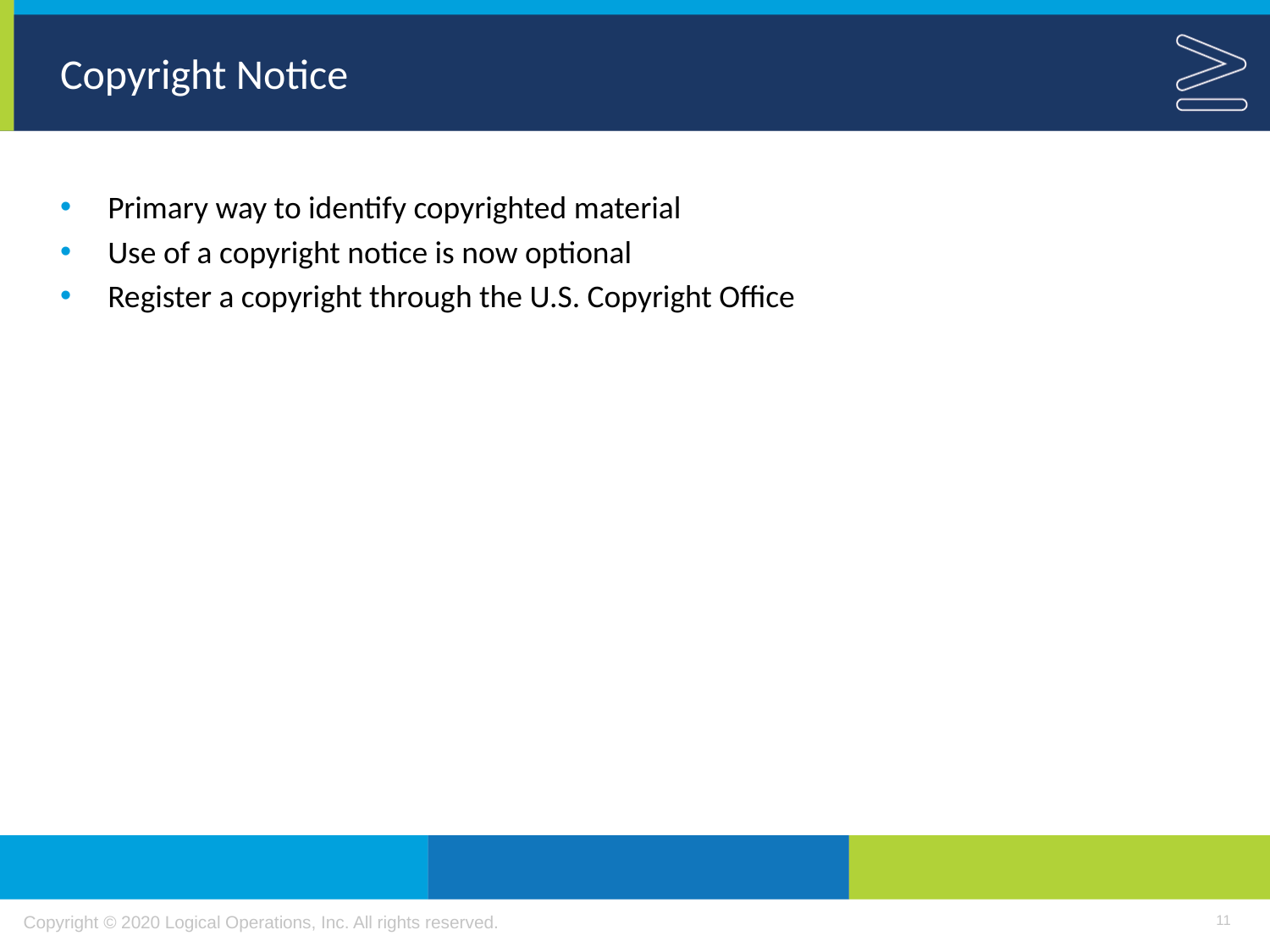

# Copyright Notice
Primary way to identify copyrighted material
Use of a copyright notice is now optional
Register a copyright through the U.S. Copyright Office
11